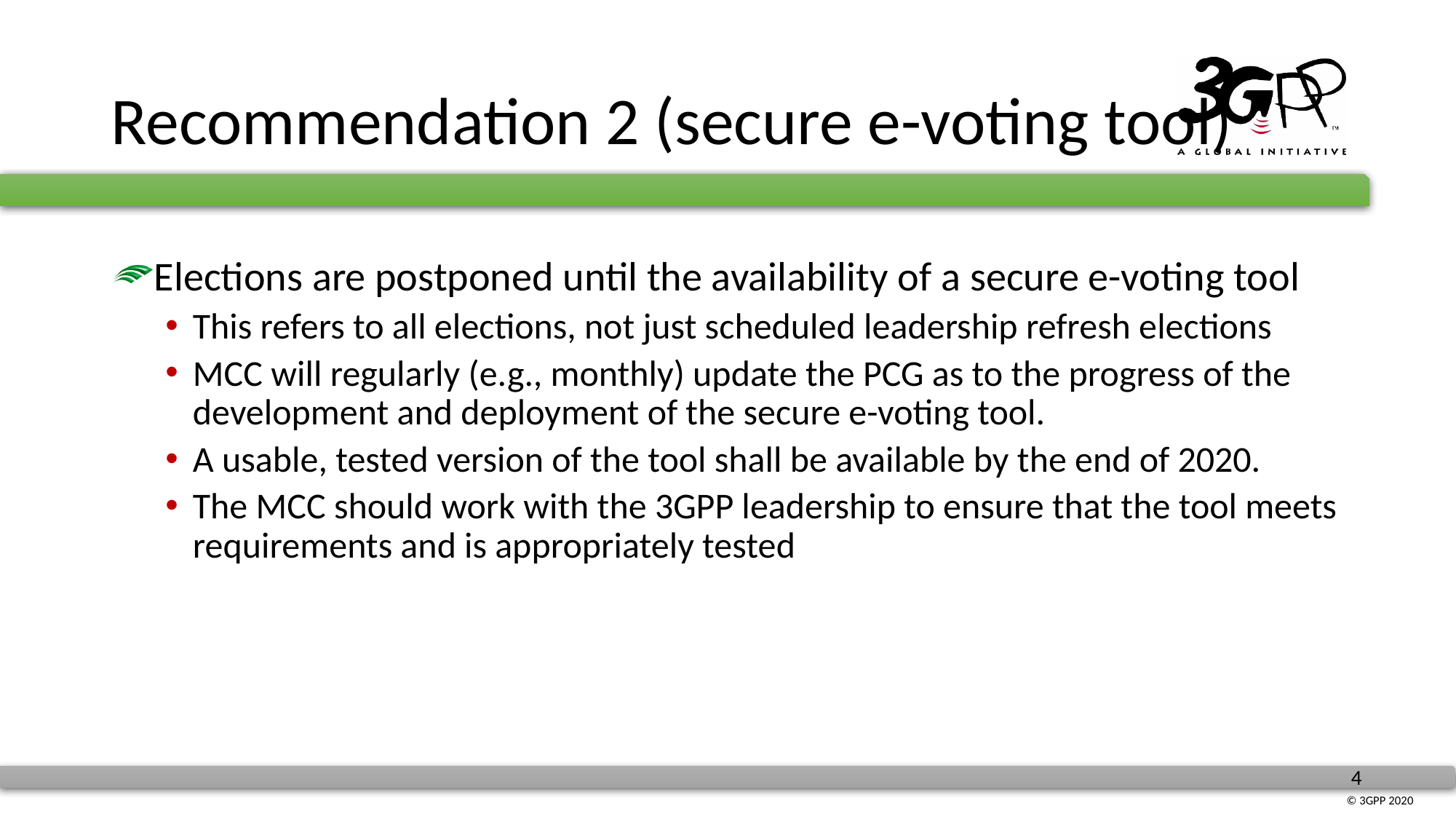

# Recommendation 2 (secure e-voting tool)
Elections are postponed until the availability of a secure e-voting tool
This refers to all elections, not just scheduled leadership refresh elections
MCC will regularly (e.g., monthly) update the PCG as to the progress of the development and deployment of the secure e-voting tool.
A usable, tested version of the tool shall be available by the end of 2020.
The MCC should work with the 3GPP leadership to ensure that the tool meets requirements and is appropriately tested